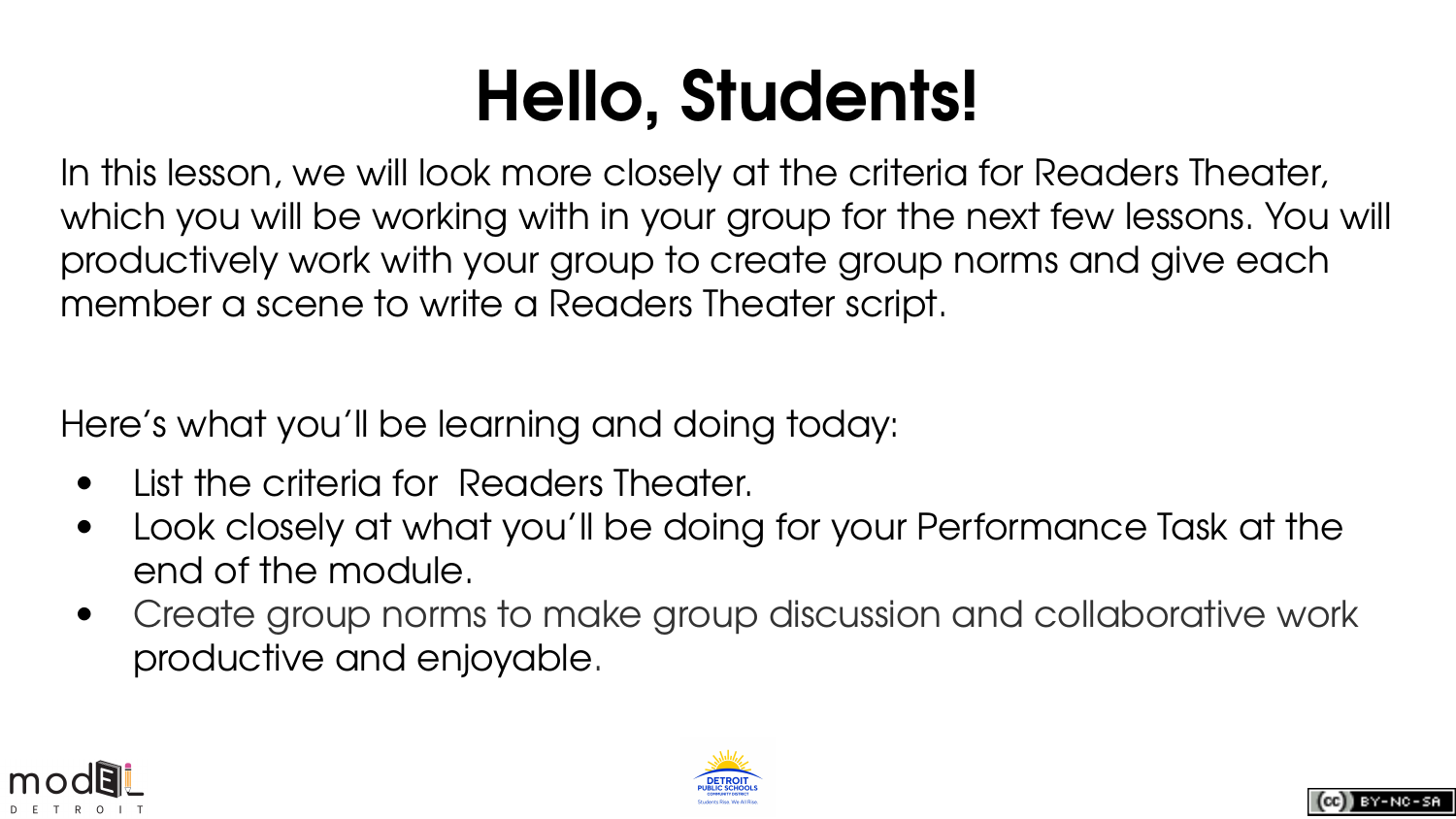

# Hello, Students!
In this lesson, we will look more closely at the criteria for Readers Theater, which you will be working with in your group for the next few lessons. You will productively work with your group to create group norms and give each member a scene to write a Readers Theater script.

Here’s what you’ll be learning and doing today:
List the criteria for  Readers Theater.
Look closely at what you’ll be doing for your Performance Task at the end of the module.
Create group norms to make group discussion and collaborative work productive and enjoyable.